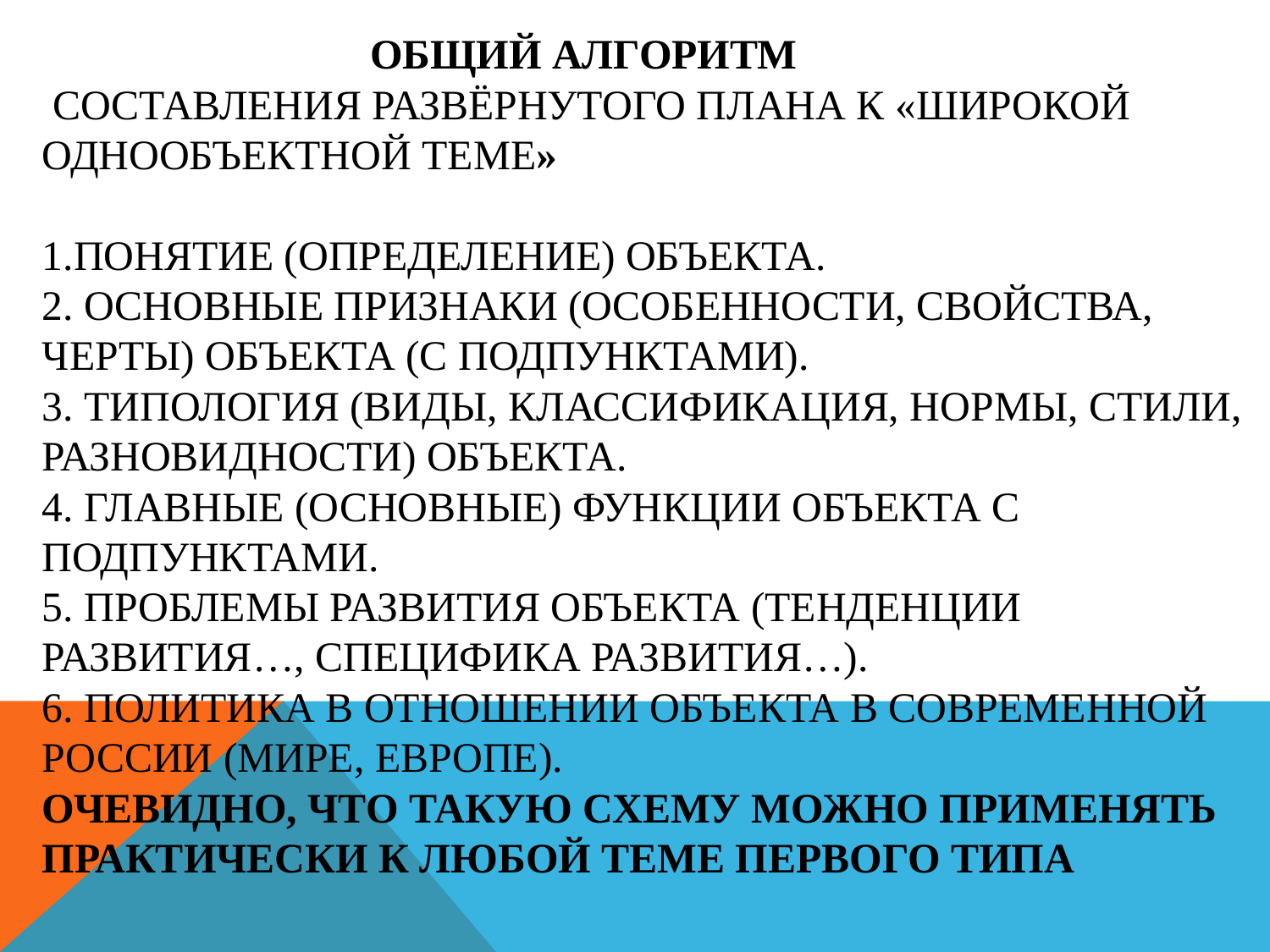

# Общий алгоритм составления развёрнутого плана к «широкой однообъектной теме» 1.Понятие (определение) объекта. 2. основные признаки (особенности, свойства, черты) объекта (с подпунктами). 3. Типология (виды, классификация, нормы, стили, разновидности) объекта. 4. Главные (основные) функции объекта с подпунктами. 5. Проблемы развития объекта (тенденции развития…, специфика развития…). 6. Политика в отношении объекта в современной России (мире, Европе). Очевидно, что такую схему можно применять практически к любой теме первого типа